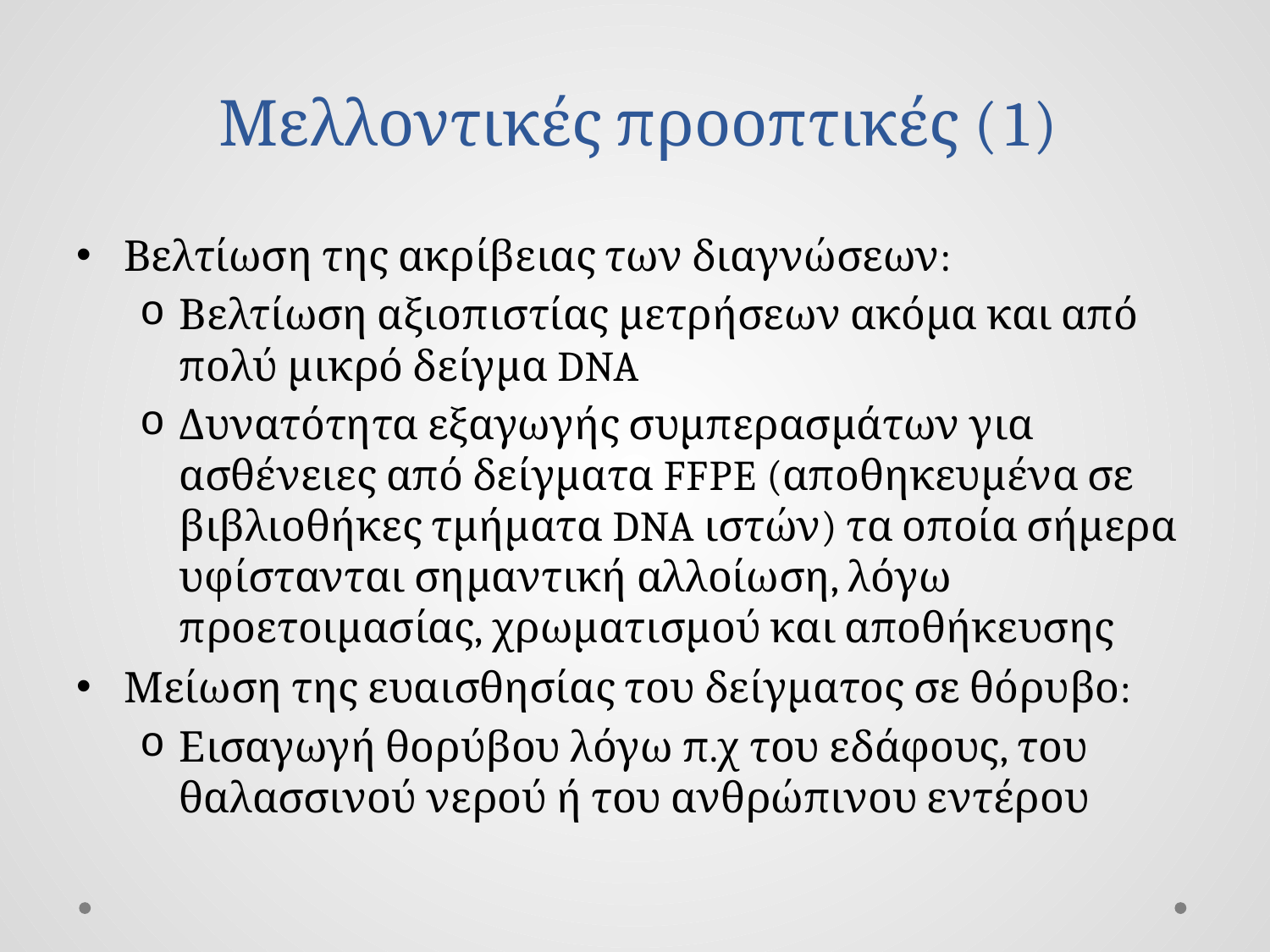

# Μελλοντικές προοπτικές (1)
Βελτίωση της ακρίβειας των διαγνώσεων:
Βελτίωση αξιοπιστίας μετρήσεων ακόμα και από πολύ μικρό δείγμα DNA
Δυνατότητα εξαγωγής συμπερασμάτων για ασθένειες από δείγματα FFPE (αποθηκευμένα σε βιβλιοθήκες τμήματα DNA ιστών) τα οποία σήμερα υφίστανται σημαντική αλλοίωση, λόγω προετοιμασίας, χρωματισμού και αποθήκευσης
Μείωση της ευαισθησίας του δείγματος σε θόρυβο:
Εισαγωγή θορύβου λόγω π.χ του εδάφους, του θαλασσινού νερού ή του ανθρώπινου εντέρου